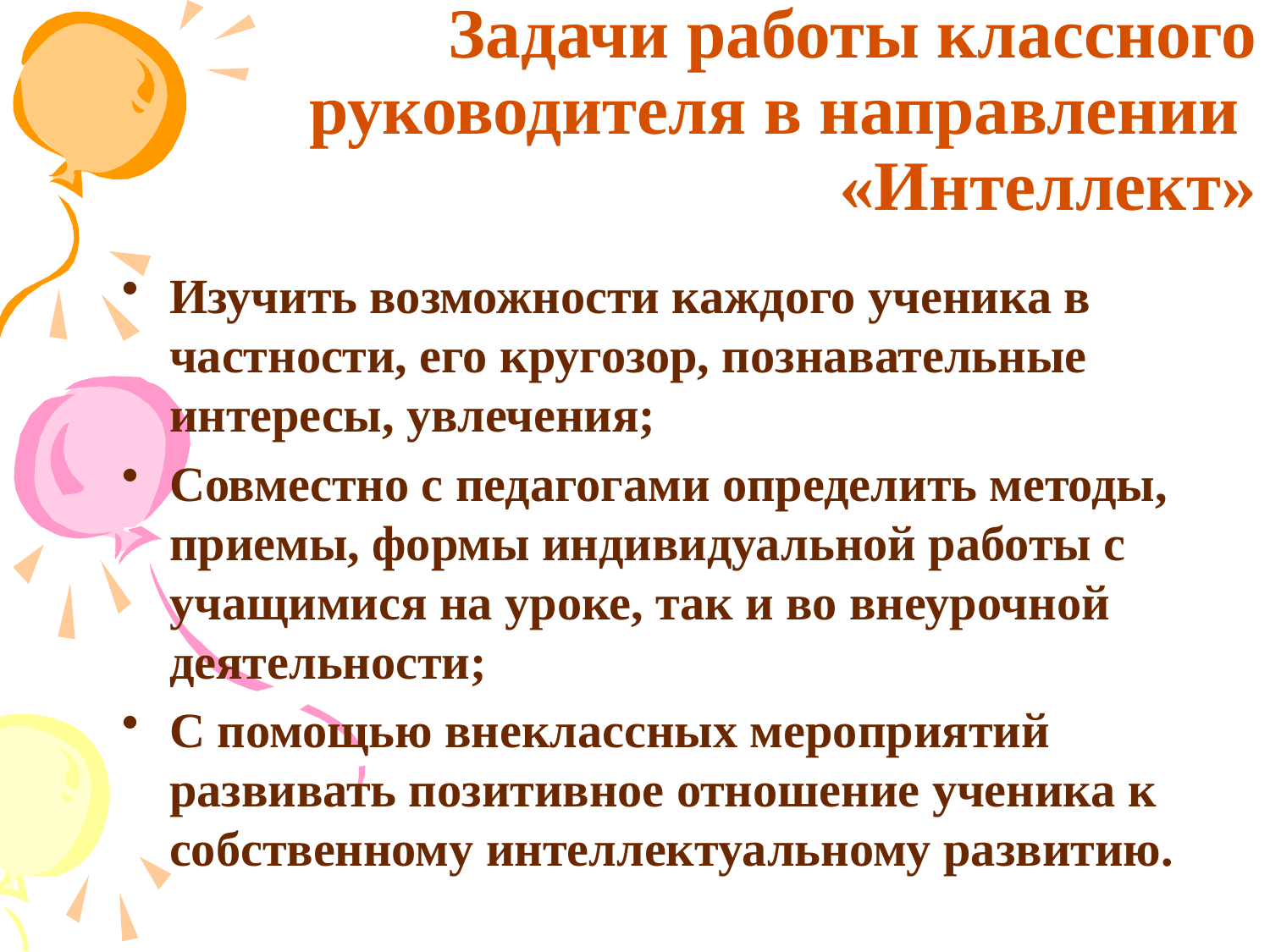

# Задачи работы классного руководителя в направлении «Интеллект»
Изучить возможности каждого ученика в частности, его кругозор, познавательные интересы, увлечения;
Совместно с педагогами определить методы, приемы, формы индивидуальной работы с учащимися на уроке, так и во внеурочной деятельности;
С помощью внеклассных мероприятий развивать позитивное отношение ученика к собственному интеллектуальному развитию.